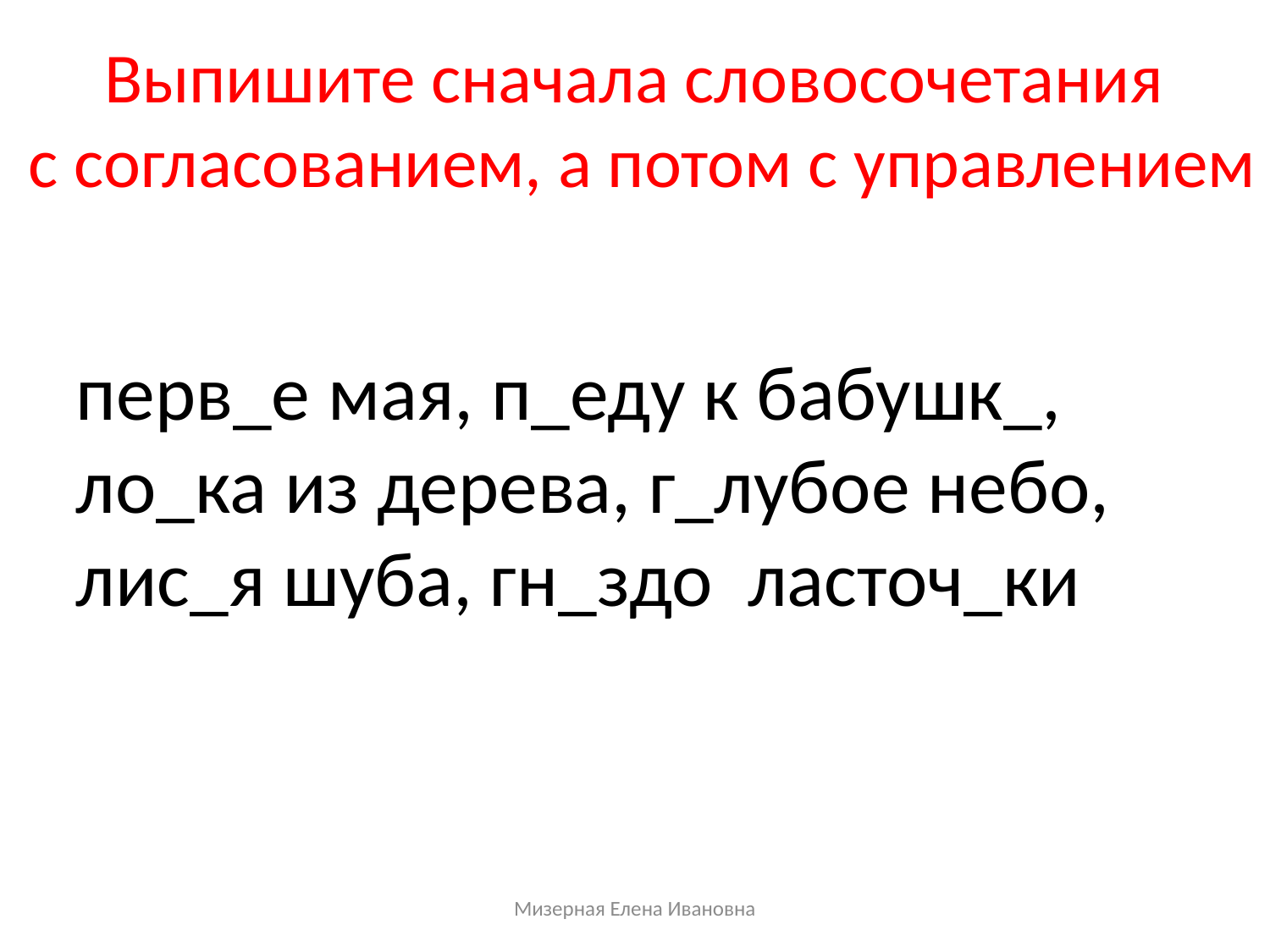

Выпишите сначала словосочетания
с согласованием, а потом с управлением
перв_е мая, п_еду к бабушк_, ло_ка из дерева, г_лубое небо, лис_я шуба, гн_здо  ласточ_ки
Мизерная Елена Ивановна